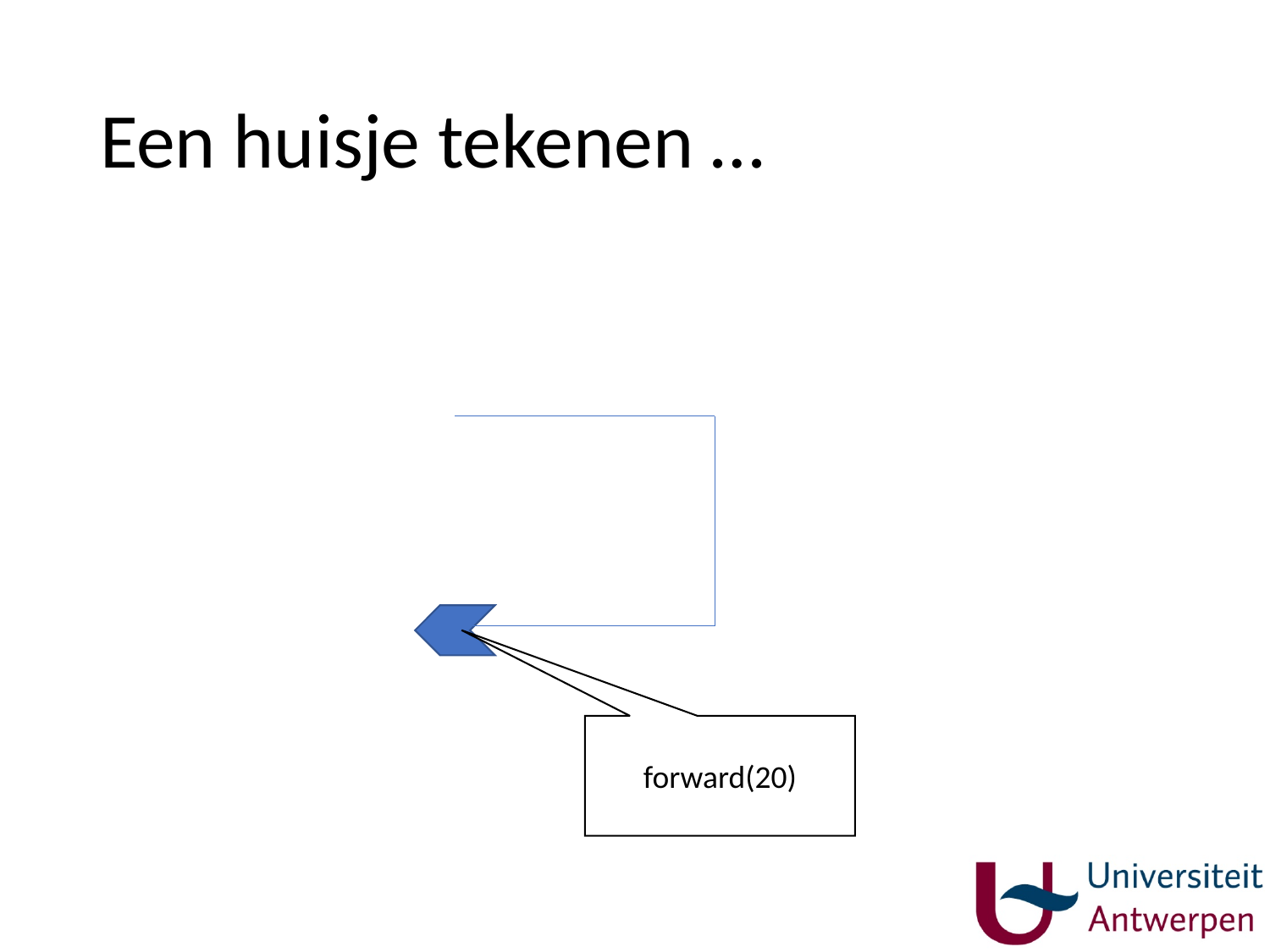

# Een huisje tekenen …

forward(20)
8